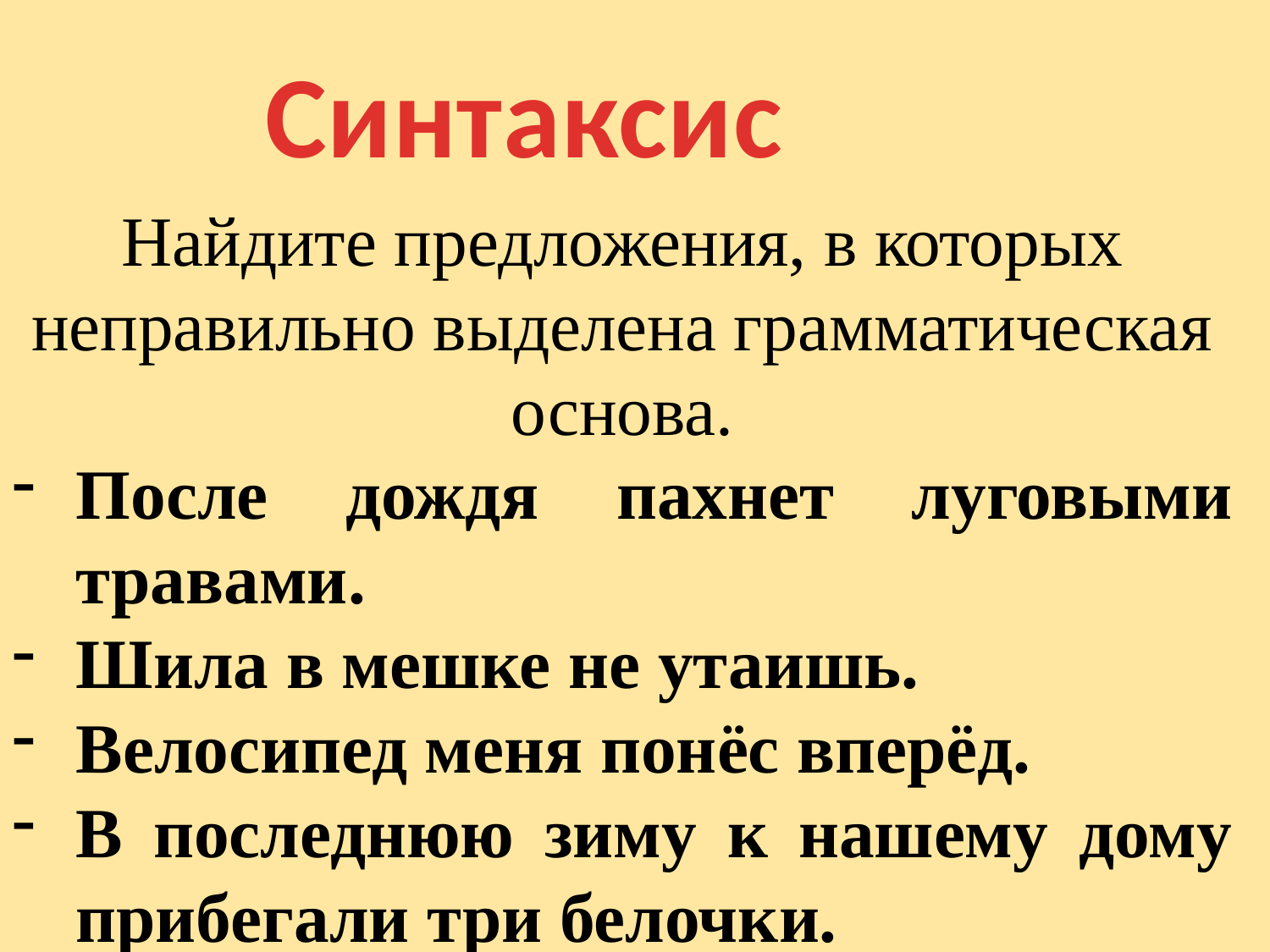

Синтаксис
Найдите предложения, в которых неправильно выделена грамматическая основа.
После дождя пахнет луговыми травами.
Шила в мешке не утаишь.
Велосипед меня понёс вперёд.
В последнюю зиму к нашему дому прибегали три белочки.